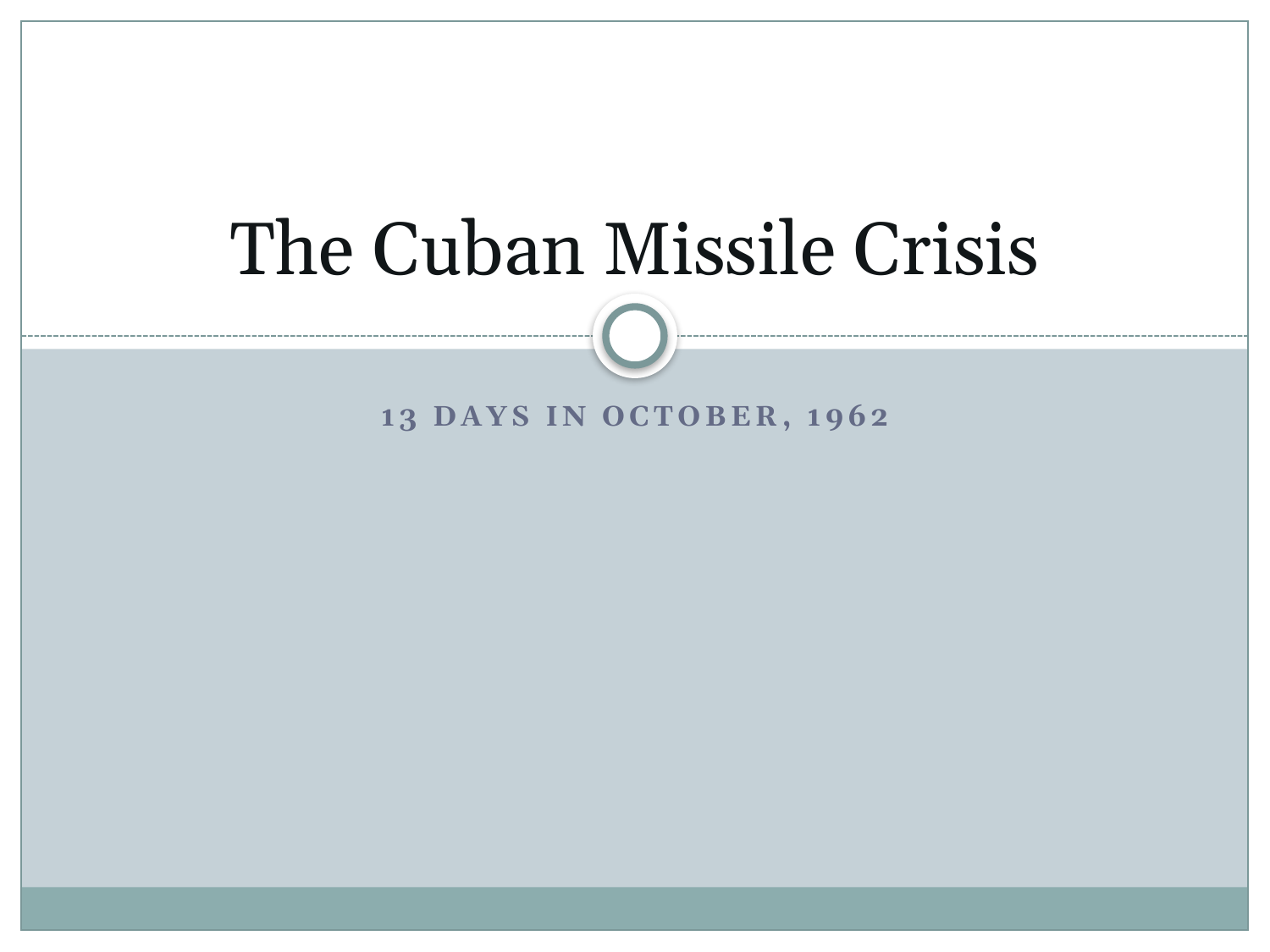

# The Cuban Missile Crisis
13 days in October, 1962